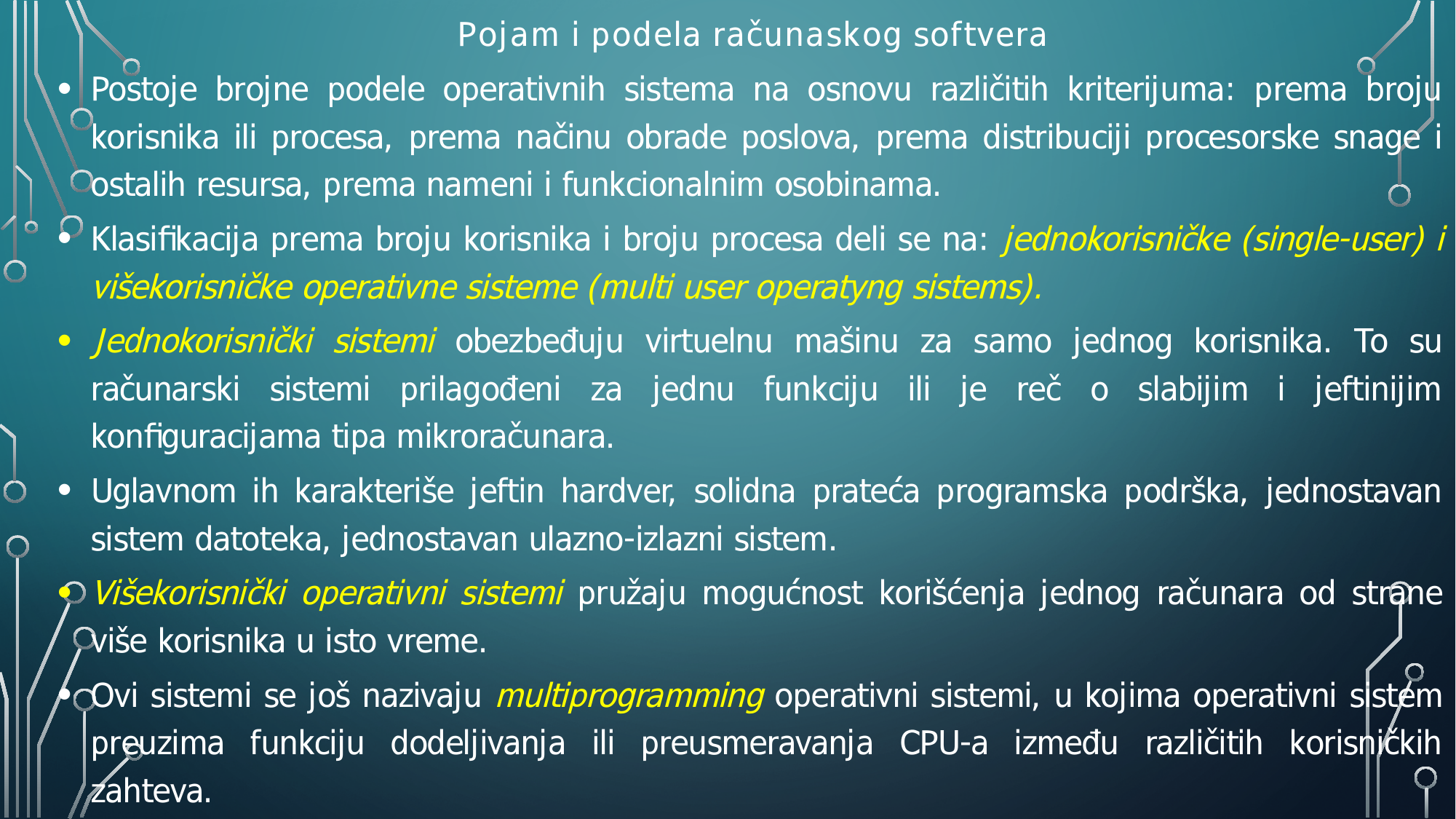

Pojam i podela računaskog softvera
Postoje brojne podele operativnih sistema na osnovu različitih kriterijuma: prema broju korisnika ili procesa, prema načinu obrade poslova, prema distribuciji procesorske snage i ostalih resursa, prema nameni i funkcionalnim osobinama.
Klasifikacija prema broju korisnika i broju procesa deli se na: jednokorisničke (single-user) i višekorisničke operativne sisteme (multi user operatyng sistems).
Jednokorisnički sistemi obezbeđuju virtuelnu mašinu za samo jednog korisnika. To su računarski sistemi prilagođeni za jednu funkciju ili je reč o slabijim i jeftinijim konfiguracijama tipa mikroračunara.
Uglavnom ih karakteriše jeftin hardver, solidna prateća programska podrška, jednostavan sistem datoteka, jednostavan ulazno-izlazni sistem.
Višekorisnički operativni sistemi pružaju mogućnost korišćenja jednog računara od strane više korisnika u isto vreme.
Ovi sistemi se još nazivaju multiprogramming operativni sistemi, u kojima operativni sistem preuzima funkciju dodeljivanja ili preusmeravanja CPU-a između različitih korisničkih zahteva.